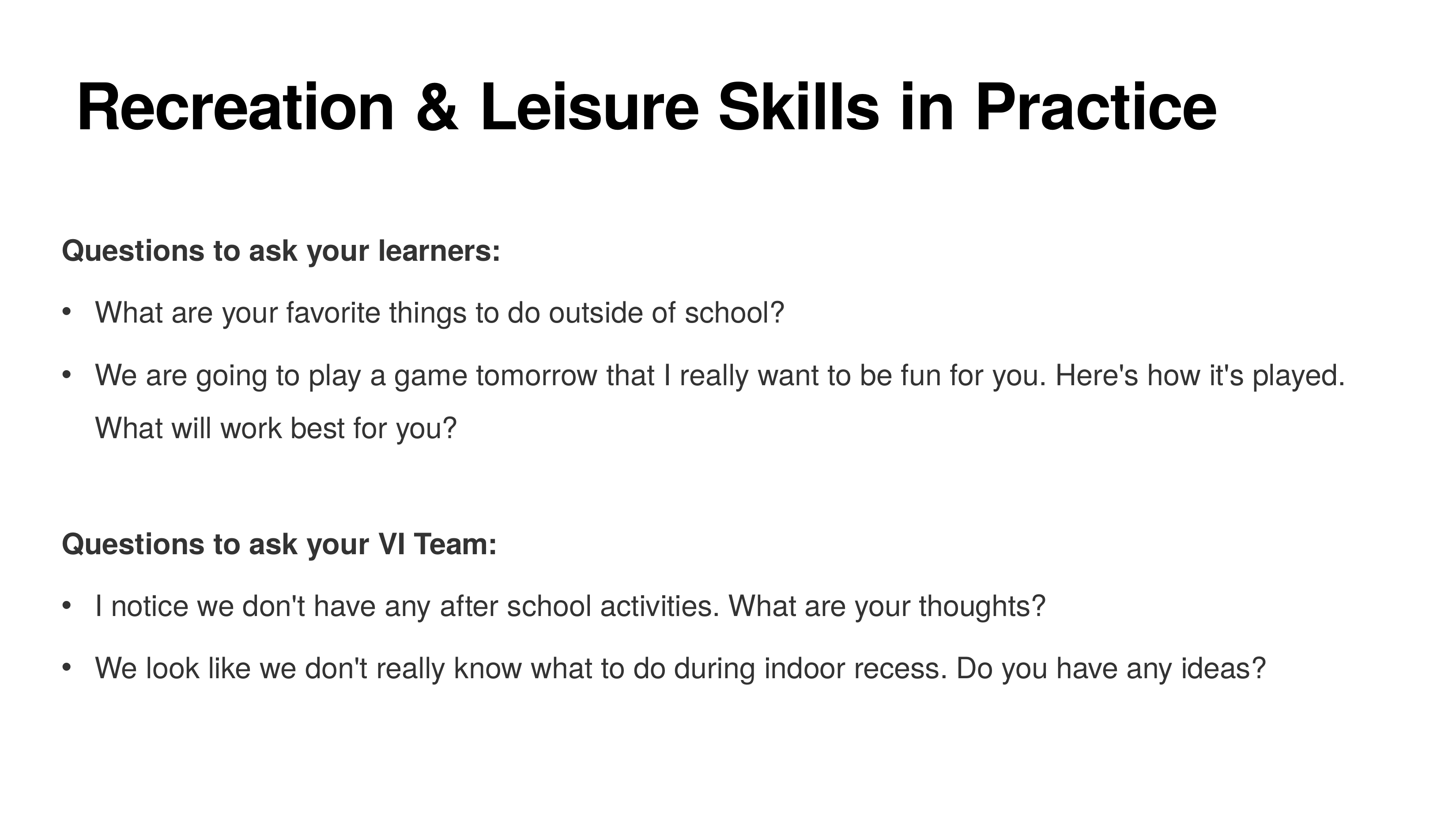

# Recreation & Leisure Skills in Practice
Questions to ask your learners:
What are your favorite things to do outside of school?
We are going to play a game tomorrow that I really want to be fun for you. Here's how it's played. What will work best for you?

Questions to ask your VI Team:
I notice we don't have any after school activities. What are your thoughts?
We look like we don't really know what to do during indoor recess. Do you have any ideas?